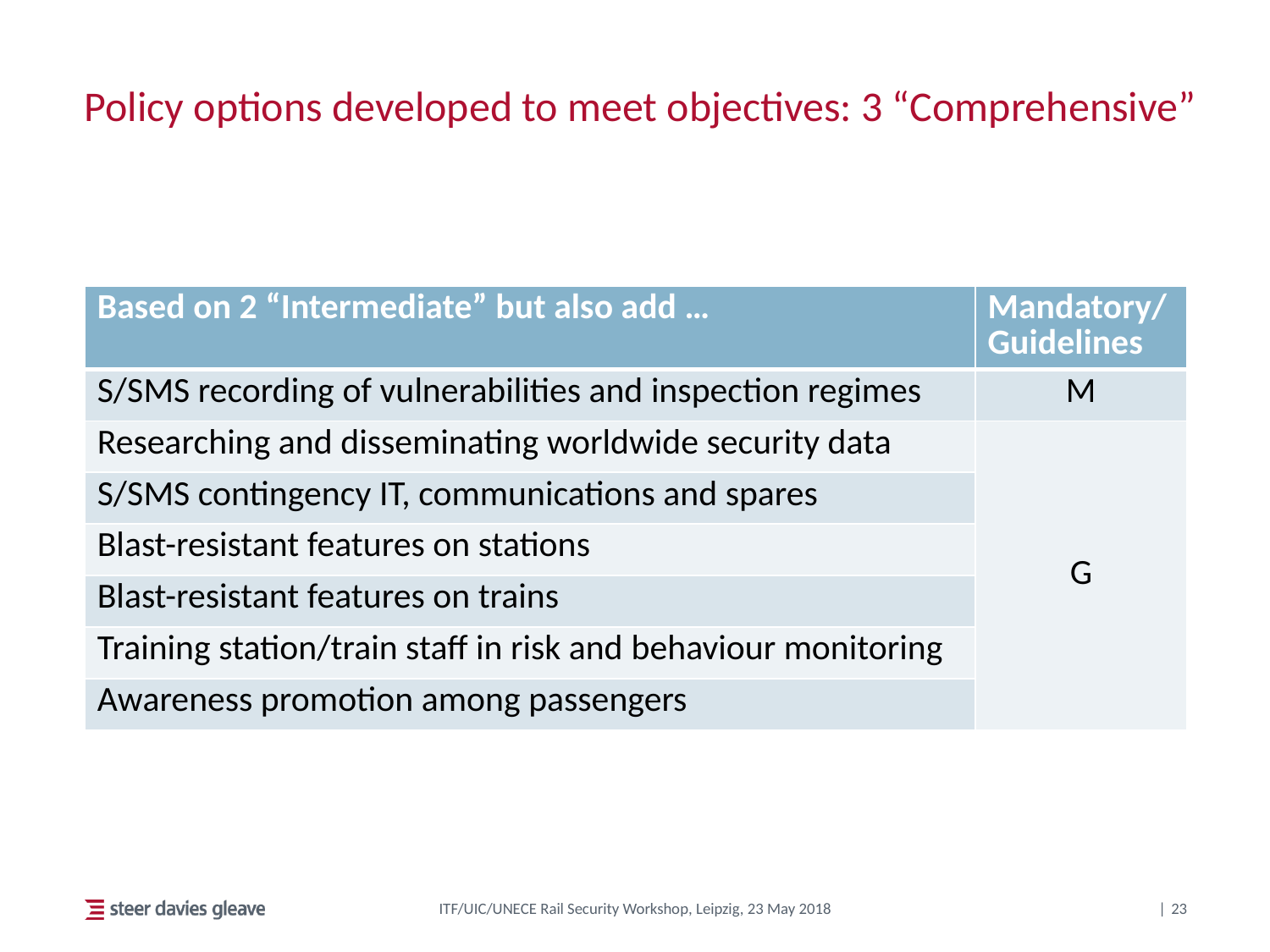

# Policy options developed to meet objectives: 3 “Comprehensive”
| Based on 2 “Intermediate” but also add … | Mandatory/Guidelines |
| --- | --- |
| S/SMS recording of vulnerabilities and inspection regimes | M |
| Researching and disseminating worldwide security data | G |
| S/SMS contingency IT, communications and spares |  |
| Blast-resistant features on stations |  |
| Blast-resistant features on trains |  |
| Training station/train staff in risk and behaviour monitoring |  |
| Awareness promotion among passengers |  |
ITF/UIC/UNECE Rail Security Workshop, Leipzig, 23 May 2018
23